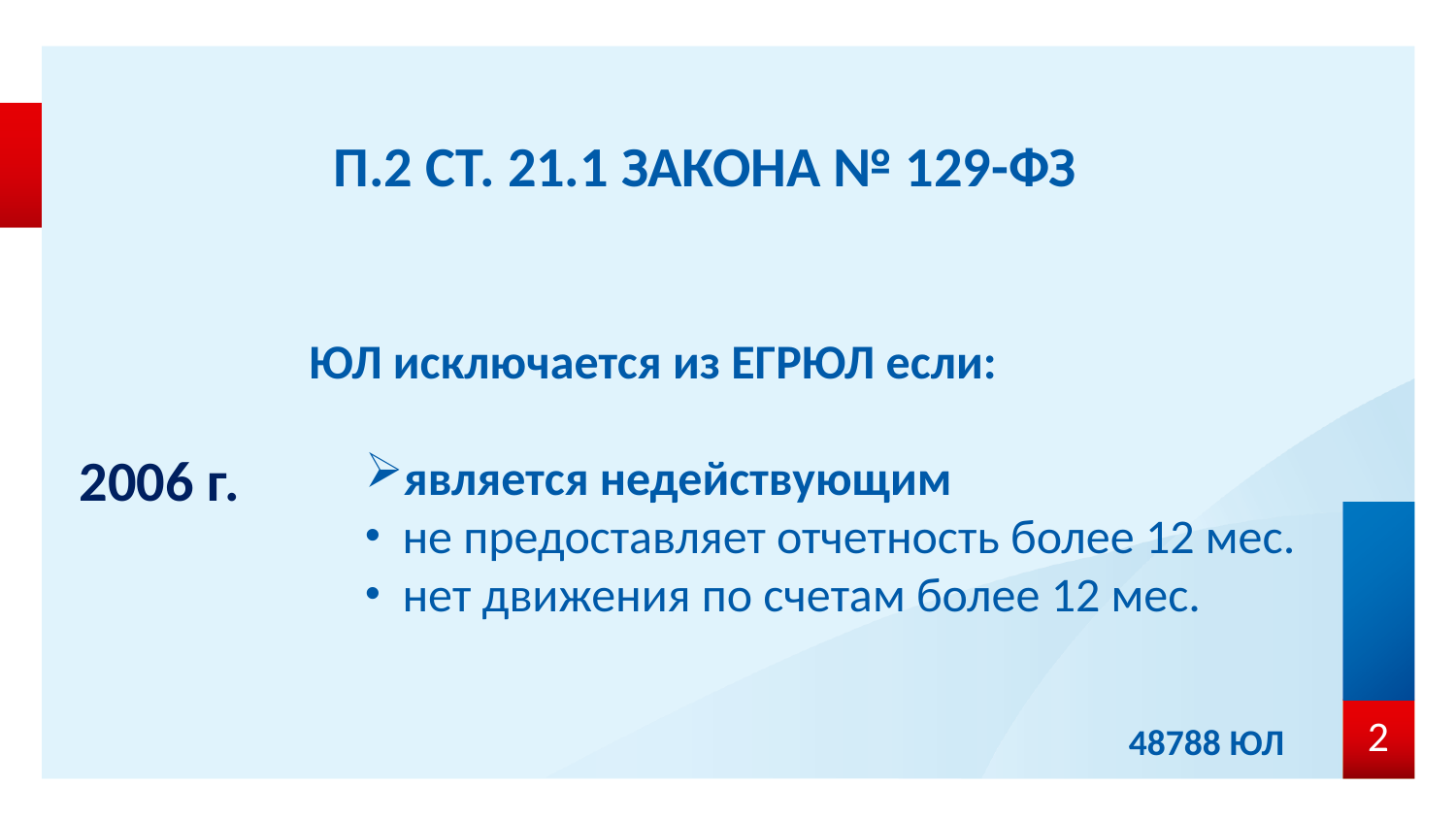

# П.2 СТ. 21.1 ЗАКОНА № 129-ФЗ
ЮЛ исключается из ЕГРЮЛ если:

является недействующим
  не предоставляет отчетность более 12 мес.
  нет движения по счетам более 12 мес.

2006 г.
48788 ЮЛ
2